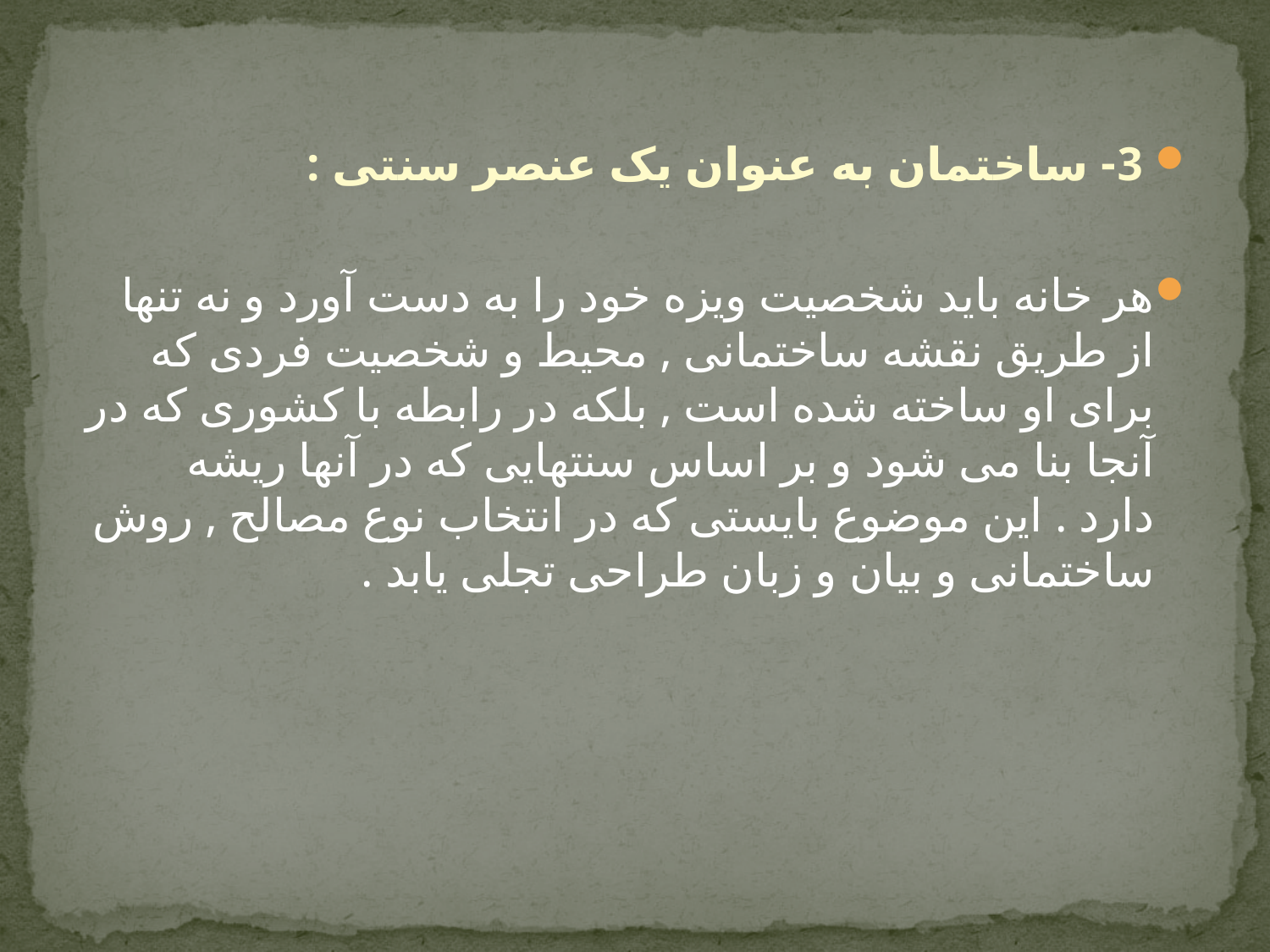

3- ساختمان به عنوان يک عنصر سنتی :

هر خانه بايد شخصيت ويزه خود را به دست آورد و نه تنها از طريق نقشه ساختمانی , محيط و شخصيت فردی که برای او ساخته شده است , بلکه در رابطه با کشوری که در آنجا بنا می شود و بر اساس سنتهايی که در آنها ريشه دارد . اين موضوع بايستی که در انتخاب نوع مصالح , روش ساختمانی و بيان و زبان طراحی تجلی يابد .